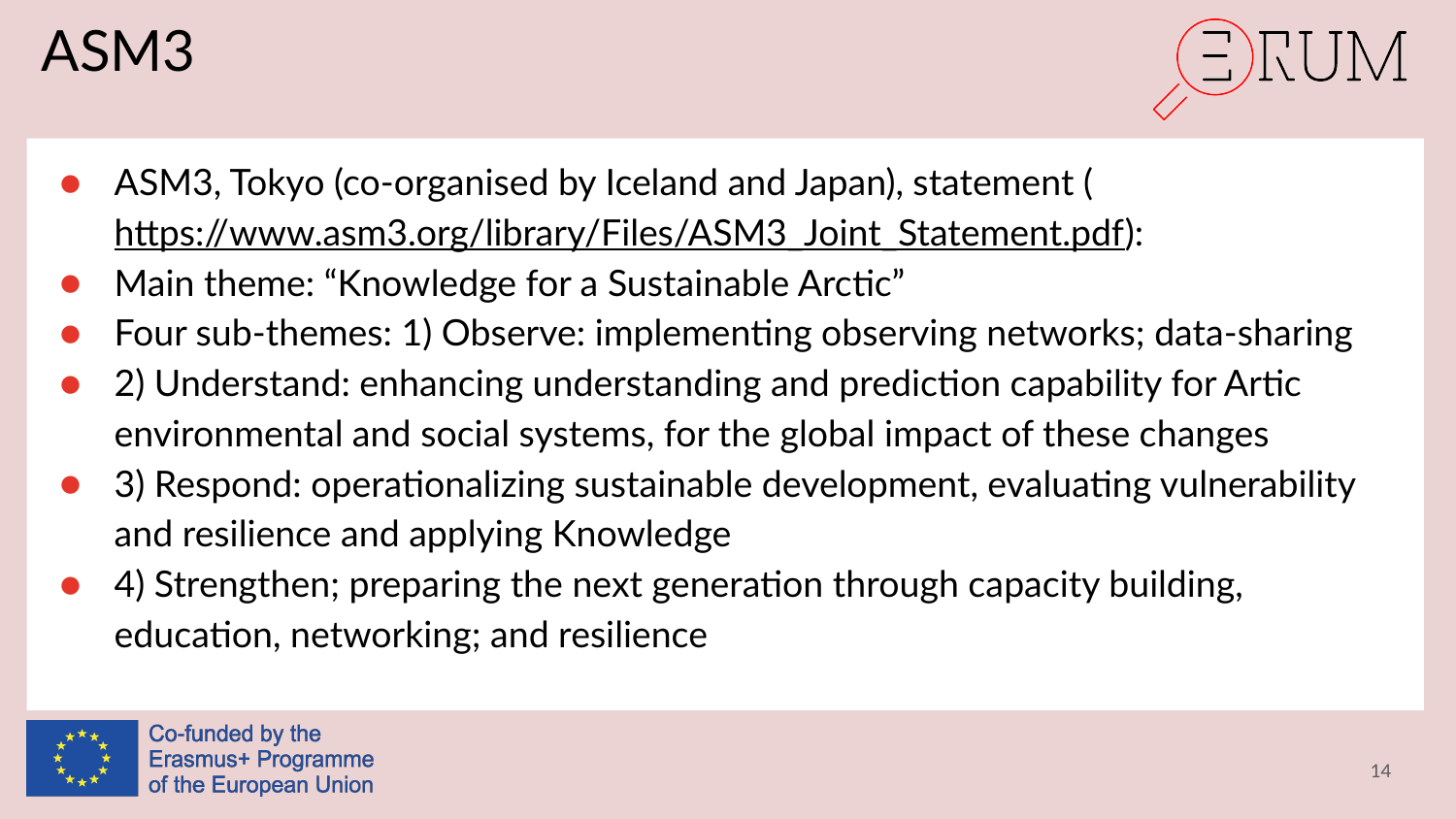

# ASM3
ASM3, Tokyo (co-organised by Iceland and Japan), statement (https://www.asm3.org/library/Files/ASM3_Joint_Statement.pdf):
Main theme: “Knowledge for a Sustainable Arctic”
Four sub-themes: 1) Observe: implementing observing networks; data-sharing
2) Understand: enhancing understanding and prediction capability for Artic environmental and social systems, for the global impact of these changes
3) Respond: operationalizing sustainable development, evaluating vulnerability and resilience and applying Knowledge
4) Strengthen; preparing the next generation through capacity building, education, networking; and resilience
14